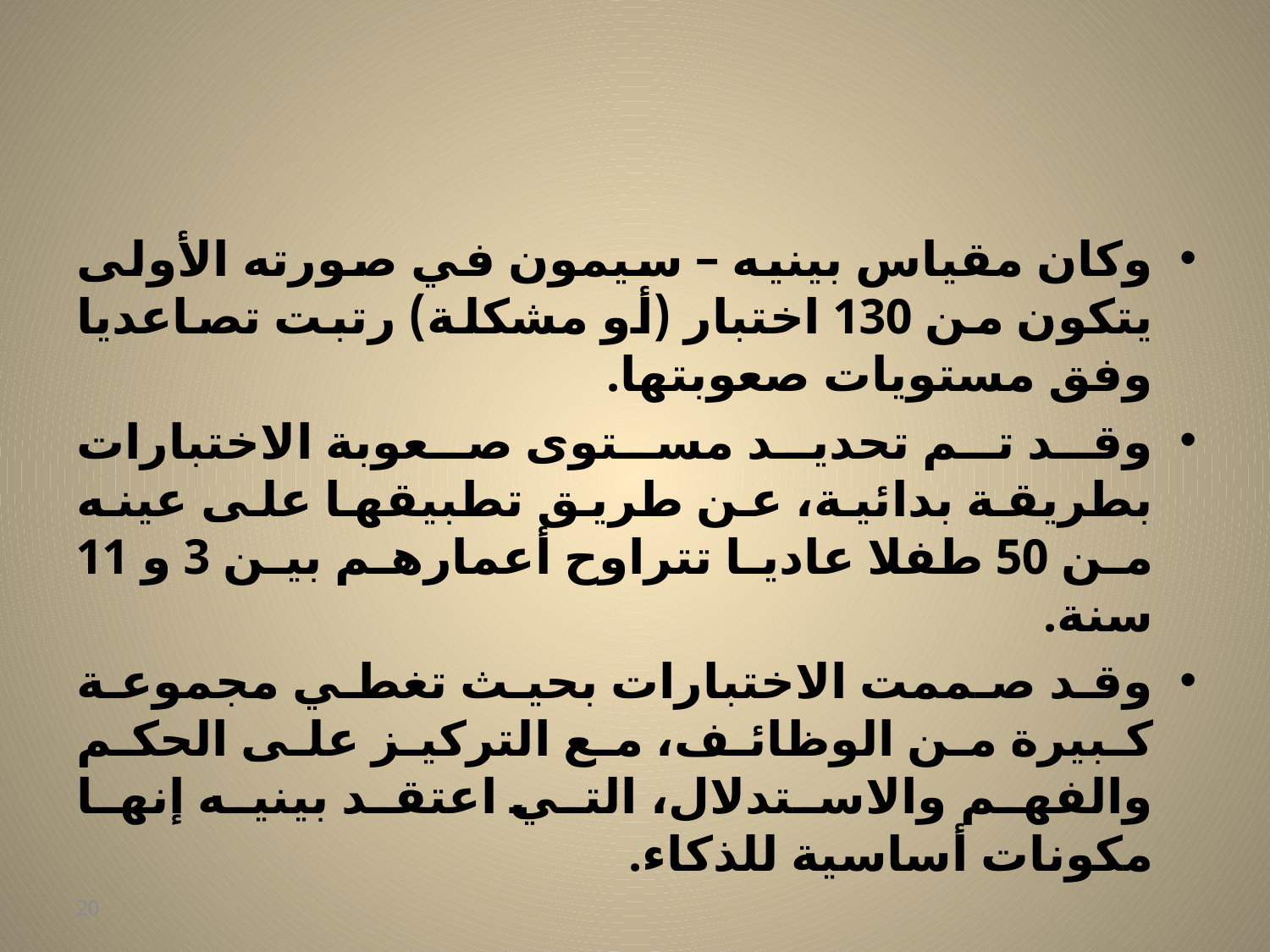

#
وكان مقياس بينيه – سيمون في صورته الأولى يتكون من 130 اختبار (أو مشكلة) رتبت تصاعديا وفق مستويات صعوبتها.
وقد تم تحديد مستوى صعوبة الاختبارات بطريقة بدائية، عن طريق تطبيقها على عينه من 50 طفلا عاديا تتراوح أعمارهم بين 3 و 11 سنة.
وقد صممت الاختبارات بحيث تغطي مجموعة كبيرة من الوظائف، مع التركيز على الحكم والفهم والاستدلال، التي اعتقد بينيه إنها مكونات أساسية للذكاء.

20